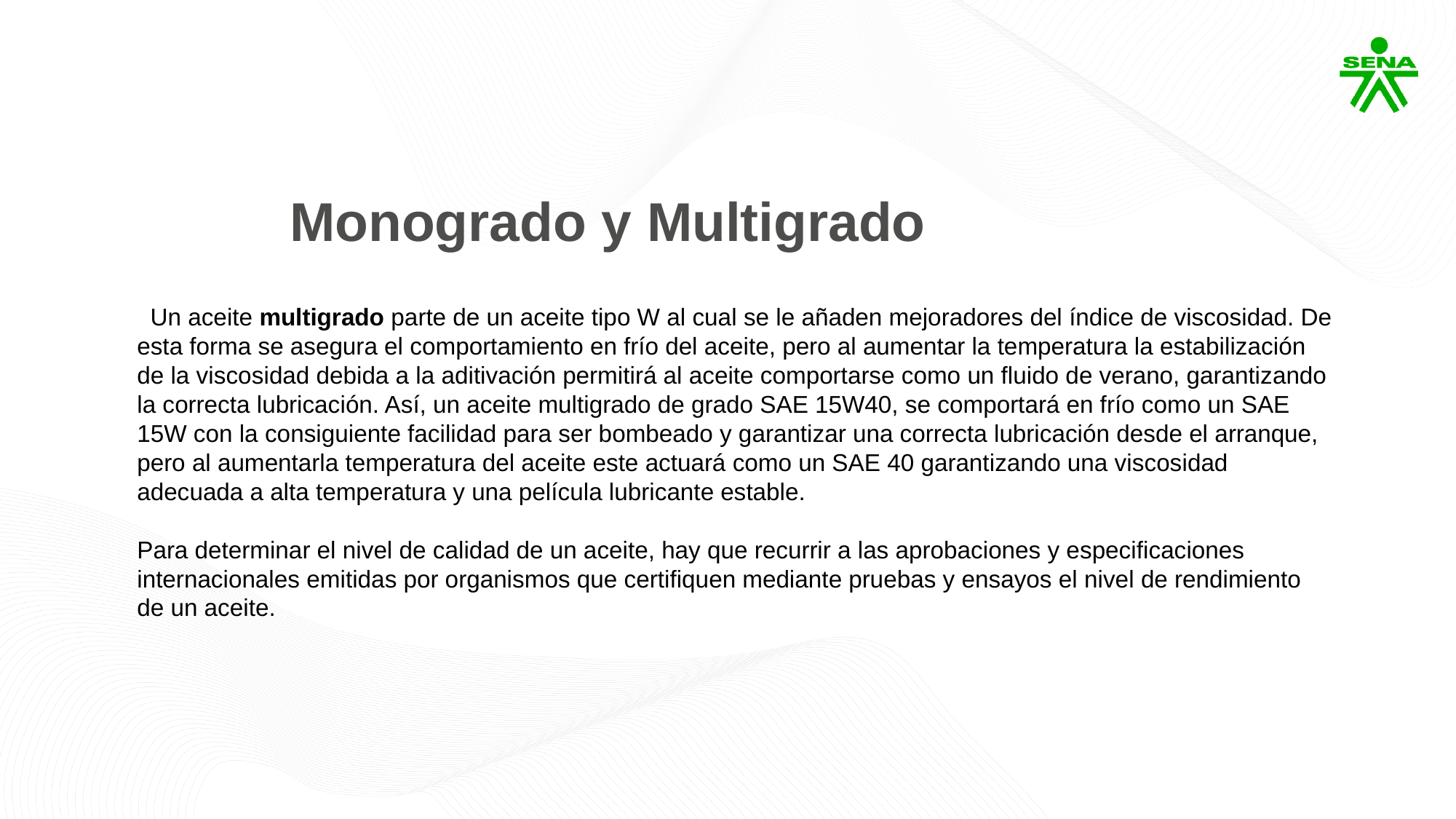

Monogrado y Multigrado

  Un aceite multigrado parte de un aceite tipo W al cual se le añaden mejoradores del índice de viscosidad. De esta forma se asegura el comportamiento en frío del aceite, pero al aumentar la temperatura la estabilización de la viscosidad debida a la aditivación permitirá al aceite comportarse como un fluido de verano, garantizando la correcta lubricación. Así, un aceite multigrado de grado SAE 15W40, se comportará en frío como un SAE 15W con la consiguiente facilidad para ser bombeado y garantizar una correcta lubricación desde el arranque, pero al aumentarla temperatura del aceite este actuará como un SAE 40 garantizando una viscosidad adecuada a alta temperatura y una película lubricante estable.

Para determinar el nivel de calidad de un aceite, hay que recurrir a las aprobaciones y especificaciones internacionales emitidas por organismos que certifiquen mediante pruebas y ensayos el nivel de rendimiento de un aceite.